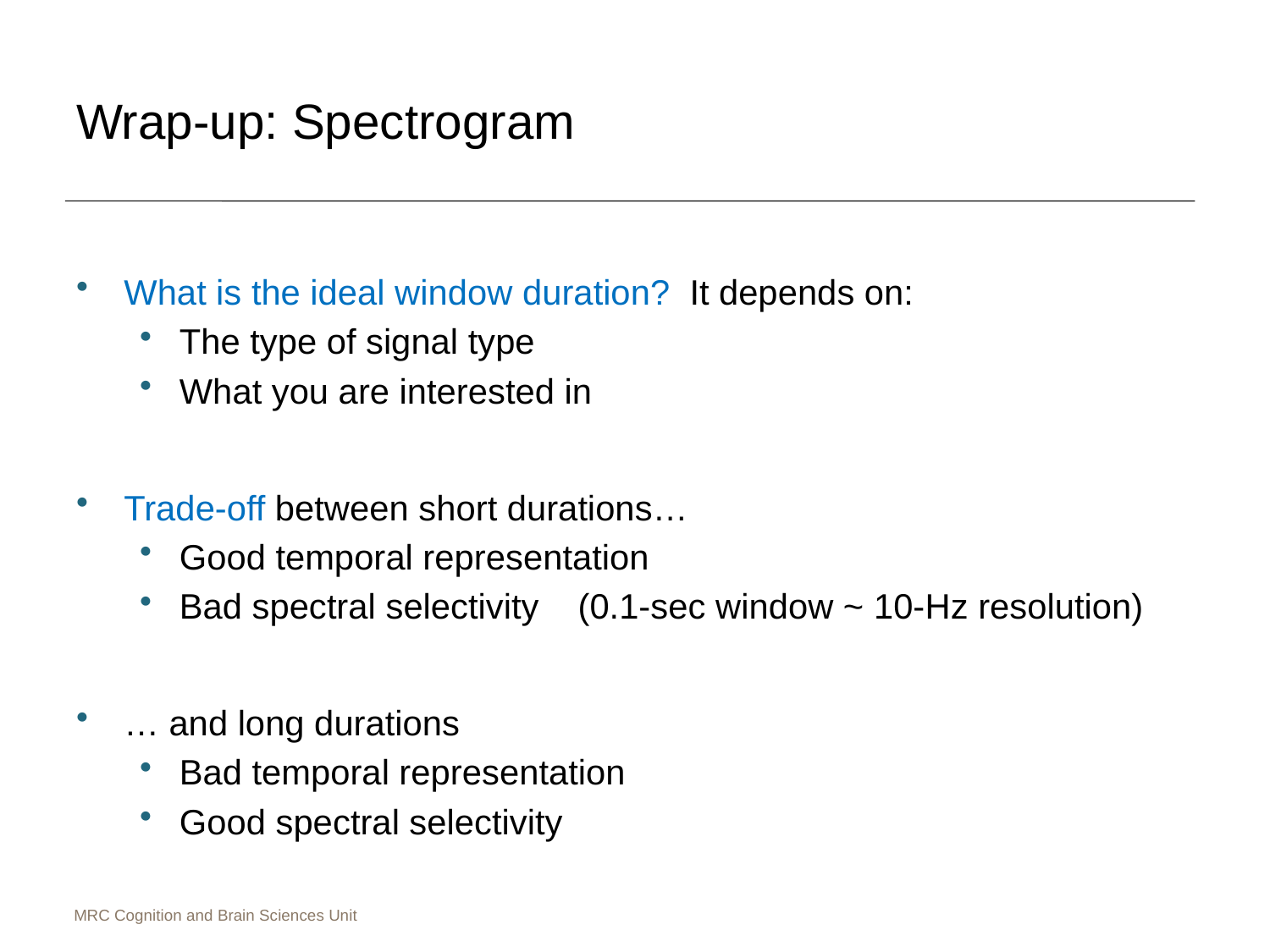

# Wrap-up: Spectrogram
What is the ideal window duration?  It depends on:
The type of signal type
What you are interested in

Trade-off between short durations…
Good temporal representation
Bad spectral selectivity    (0.1-sec window ~ 10-Hz resolution)

… and long durations
Bad temporal representation
Good spectral selectivity